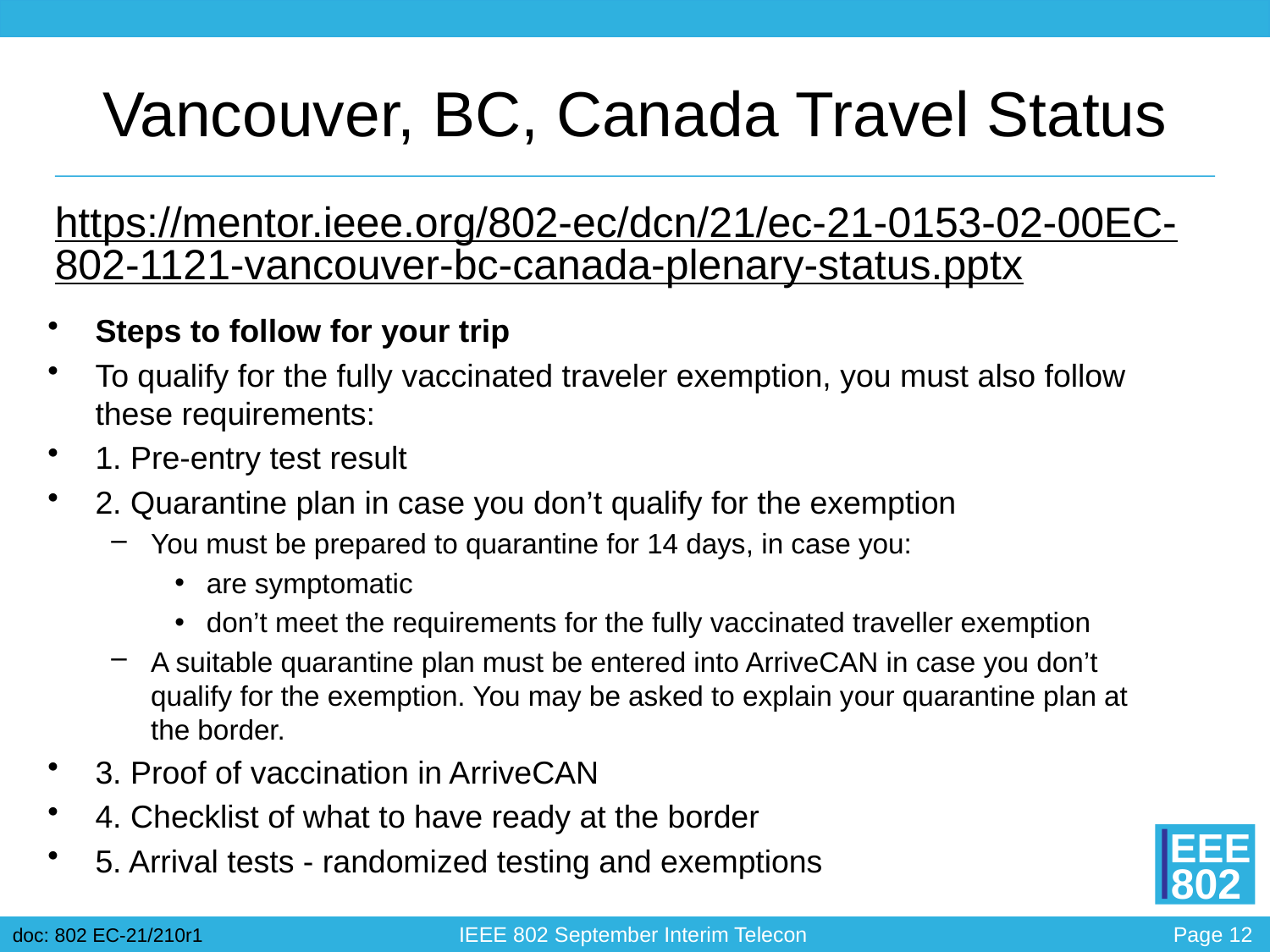

# Vancouver, BC, Canada Travel Status
https://mentor.ieee.org/802-ec/dcn/21/ec-21-0153-02-00EC-802-1121-vancouver-bc-canada-plenary-status.pptx
Steps to follow for your trip
To qualify for the fully vaccinated traveler exemption, you must also follow these requirements:
1. Pre-entry test result
2. Quarantine plan in case you don’t qualify for the exemption
You must be prepared to quarantine for 14 days, in case you:
are symptomatic
don’t meet the requirements for the fully vaccinated traveller exemption
A suitable quarantine plan must be entered into ArriveCAN in case you don’t qualify for the exemption. You may be asked to explain your quarantine plan at the border.
3. Proof of vaccination in ArriveCAN
4. Checklist of what to have ready at the border
5. Arrival tests - randomized testing and exemptions